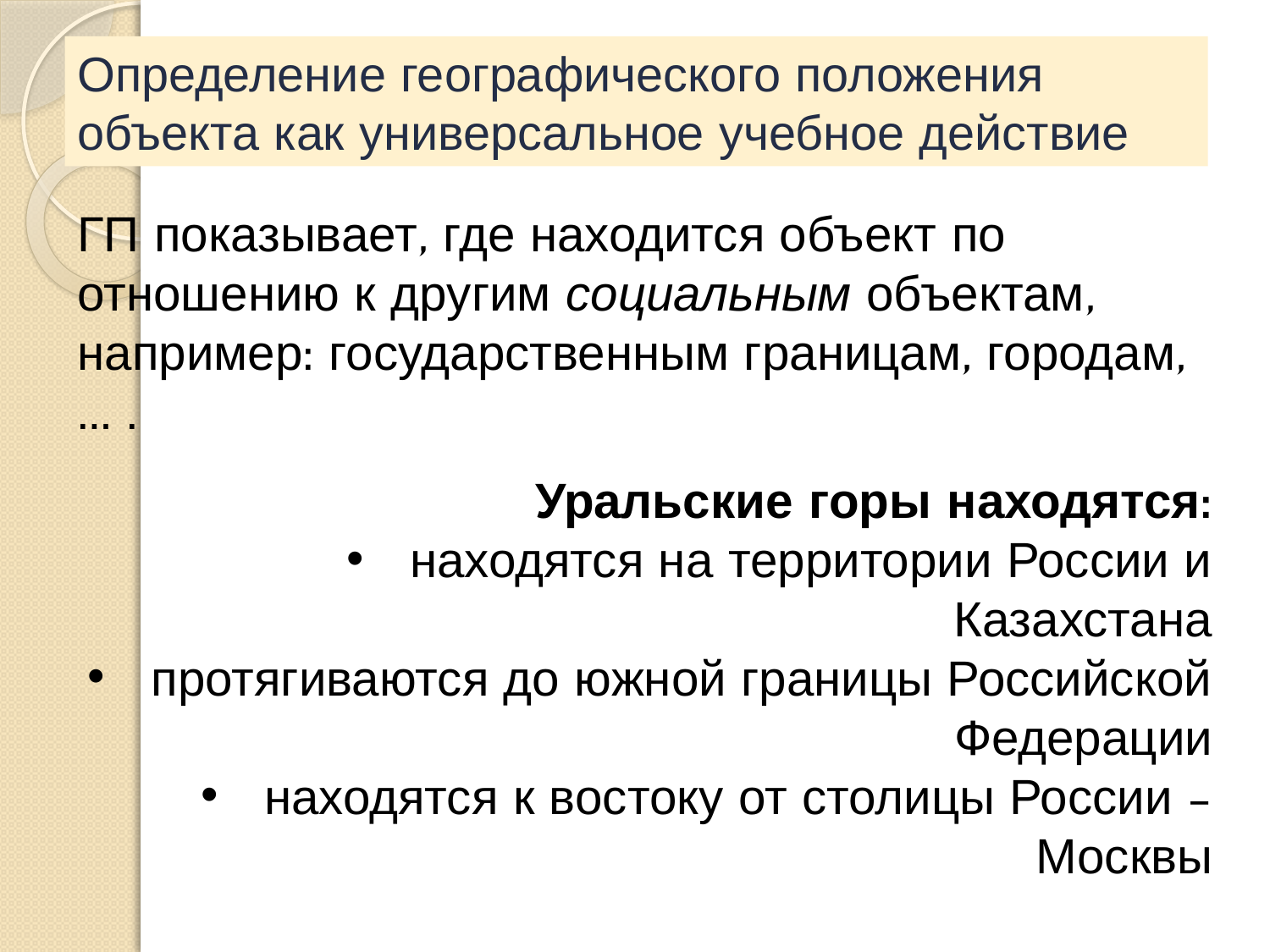

# Определение географического положения объекта как универсальное учебное действие
ГП показывает, где находится объект по отношению к другим социальным объектам, например: государственным границам, городам, … .

Уральские горы находятся:
находятся на территории России и Казахстана
протягиваются до южной границы Российской Федерации
находятся к востоку от столицы России – Москвы